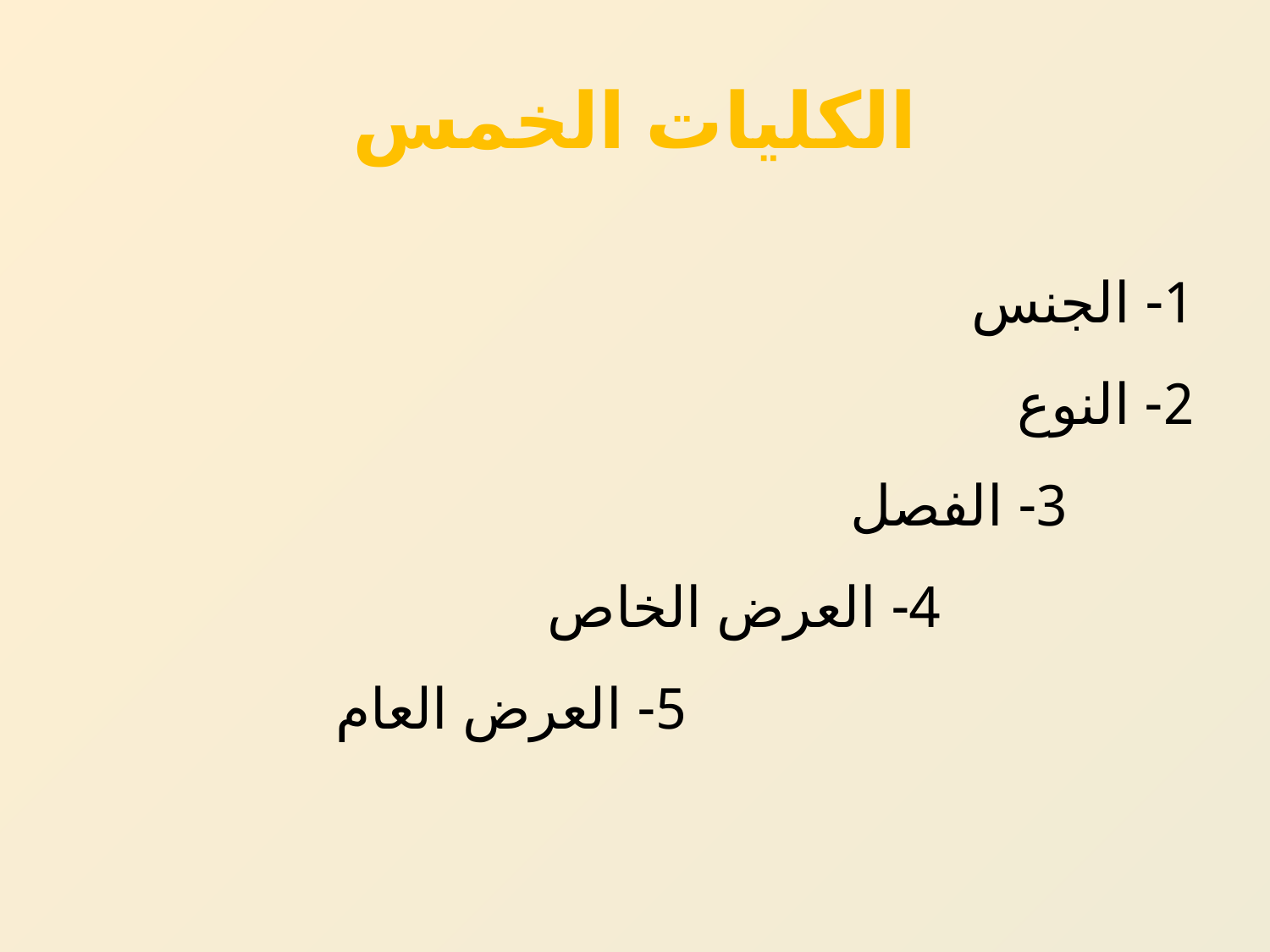

# الكليات الخمس
1- الجنس
	2- النوع
		3- الفصل
 	 		4- العرض الخاص
					5- العرض العام